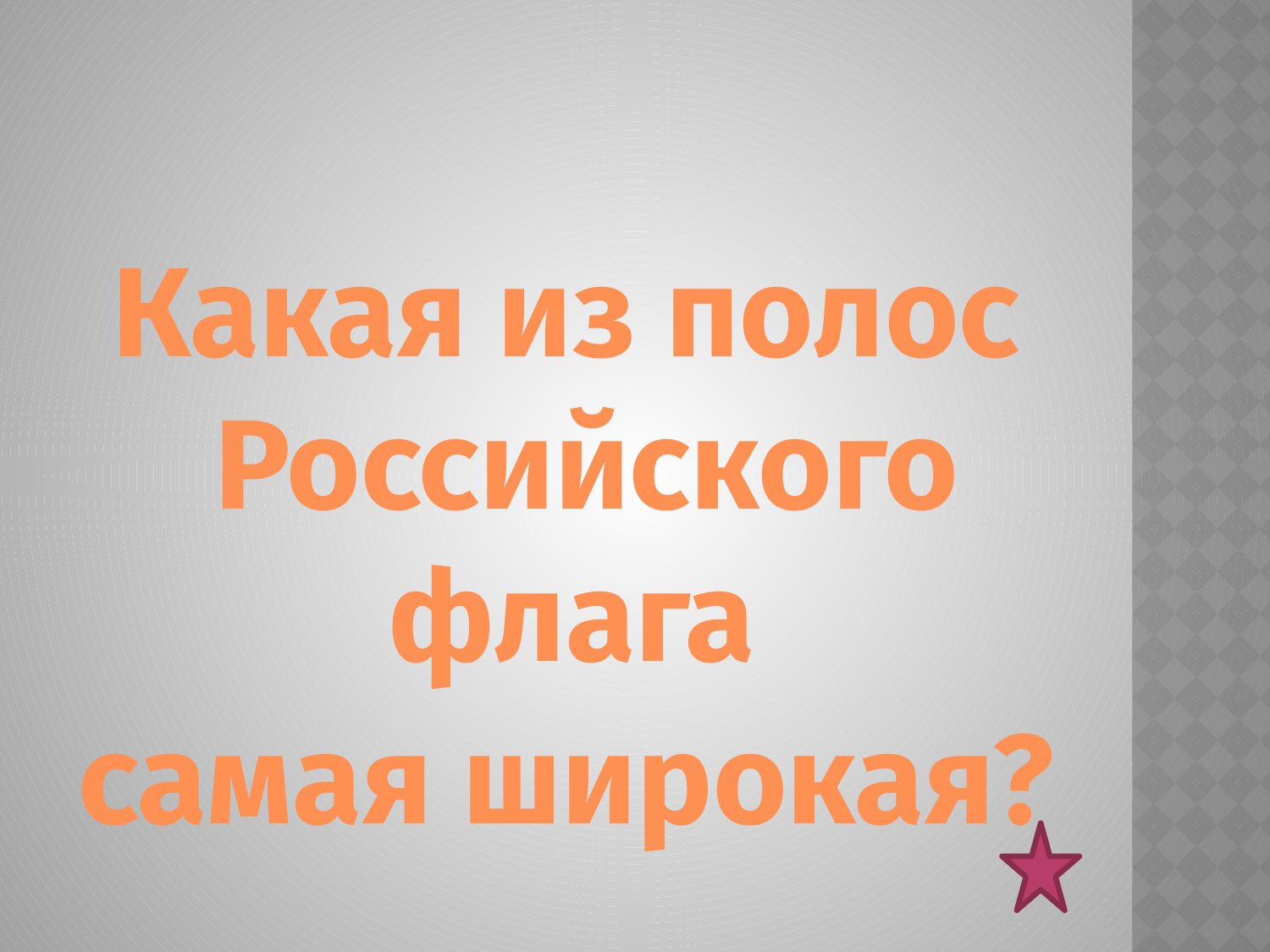

#
Какая из полос Российского флага
самая широкая?